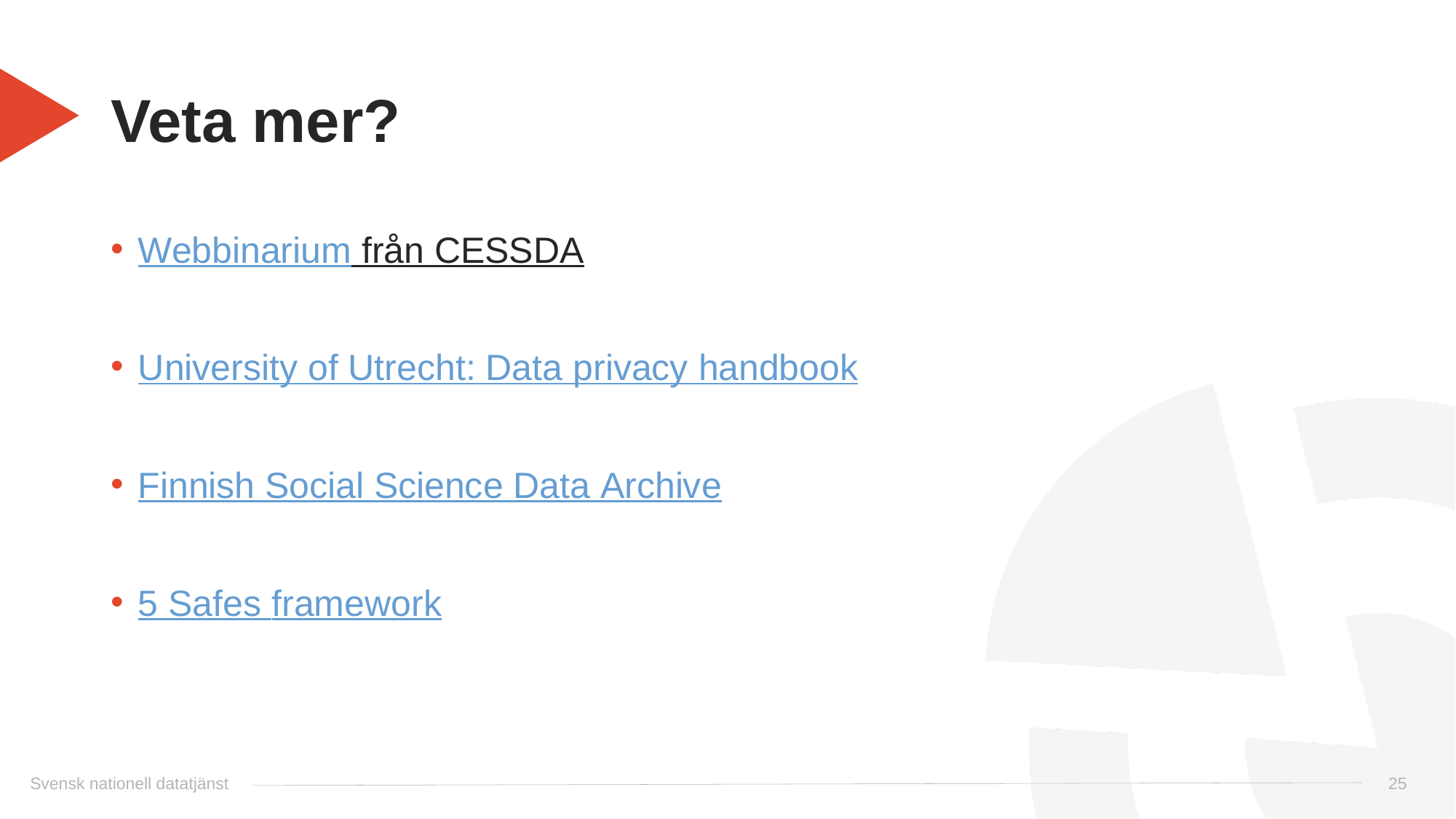

# Veta mer?
Webbinarium från CESSDA

University of Utrecht: Data privacy handbook

Finnish Social Science Data Archive

5 Safes framework